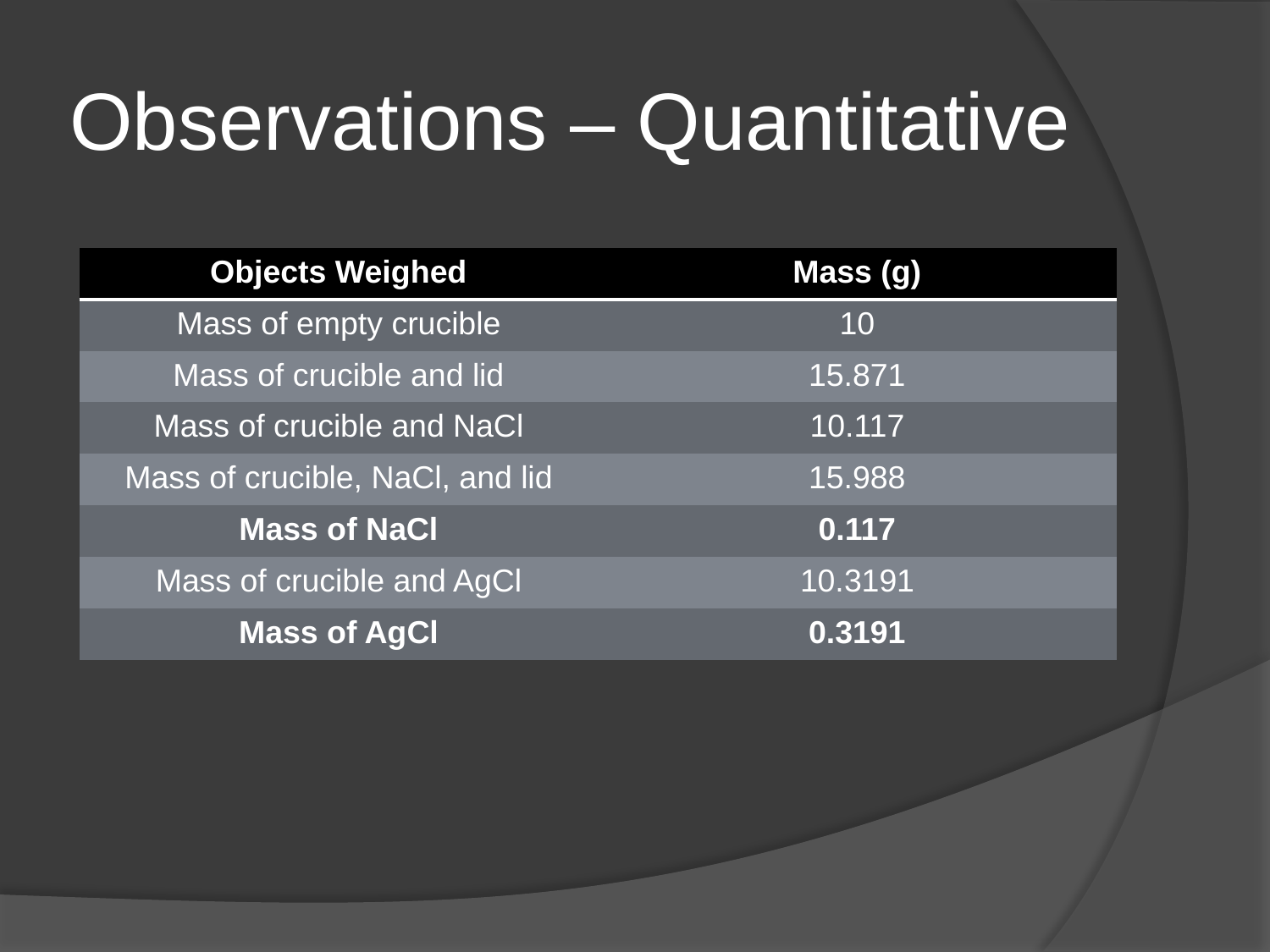

# Observations – Quantitative
| Objects Weighed | Mass (g) |
| --- | --- |
| Mass of empty crucible | 10 |
| Mass of crucible and lid | 15.871 |
| Mass of crucible and NaCl | 10.117 |
| Mass of crucible, NaCl, and lid | 15.988 |
| Mass of NaCl | 0.117 |
| Mass of crucible and AgCl | 10.3191 |
| Mass of AgCl | 0.3191 |